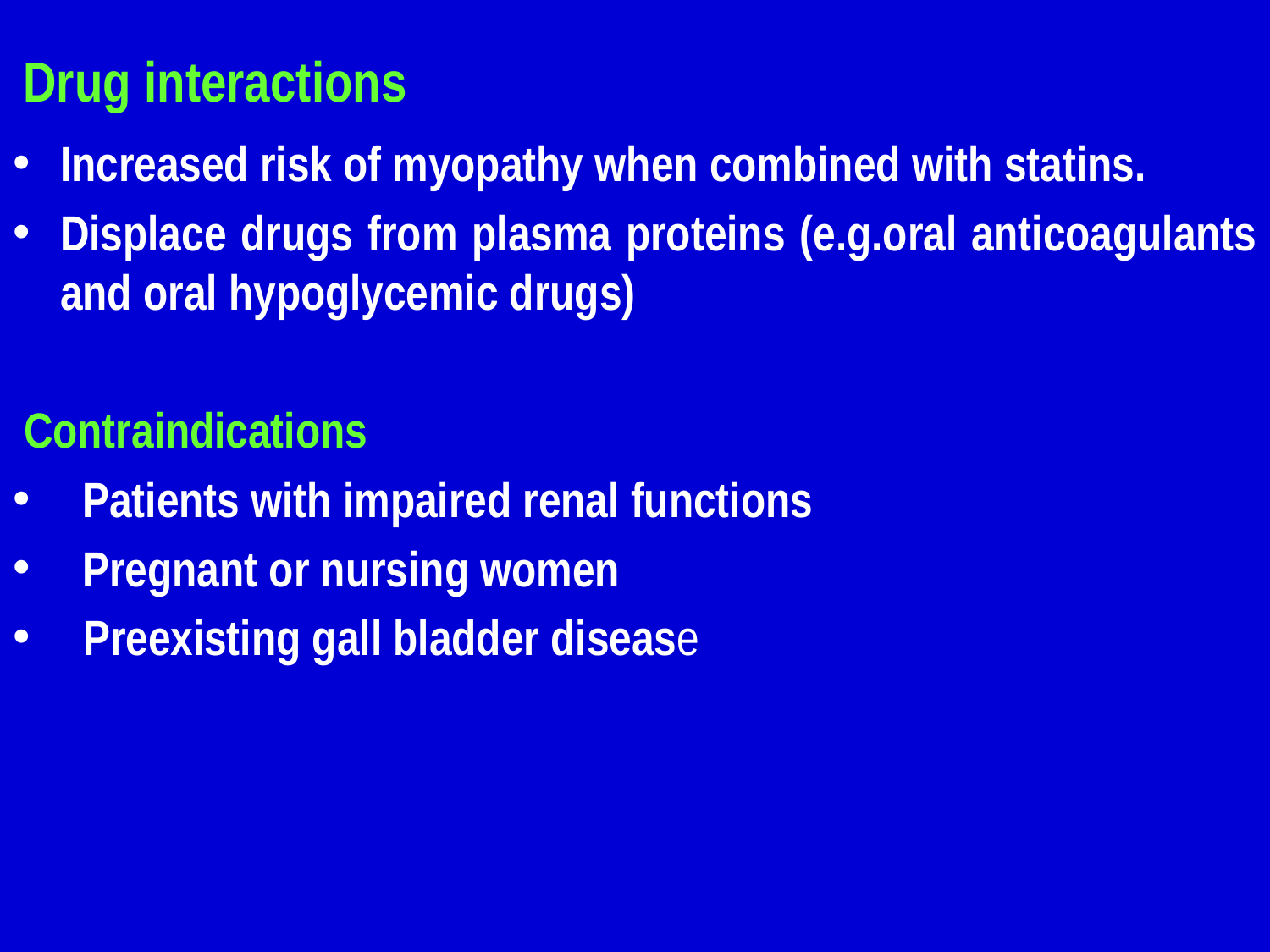

# Drug interactions
Increased risk of myopathy when combined with statins.
Displace drugs from plasma proteins (e.g.oral anticoagulants and oral hypoglycemic drugs)

 Contraindications
  Patients with impaired renal functions
  Pregnant or nursing women
  Preexisting gall bladder disease